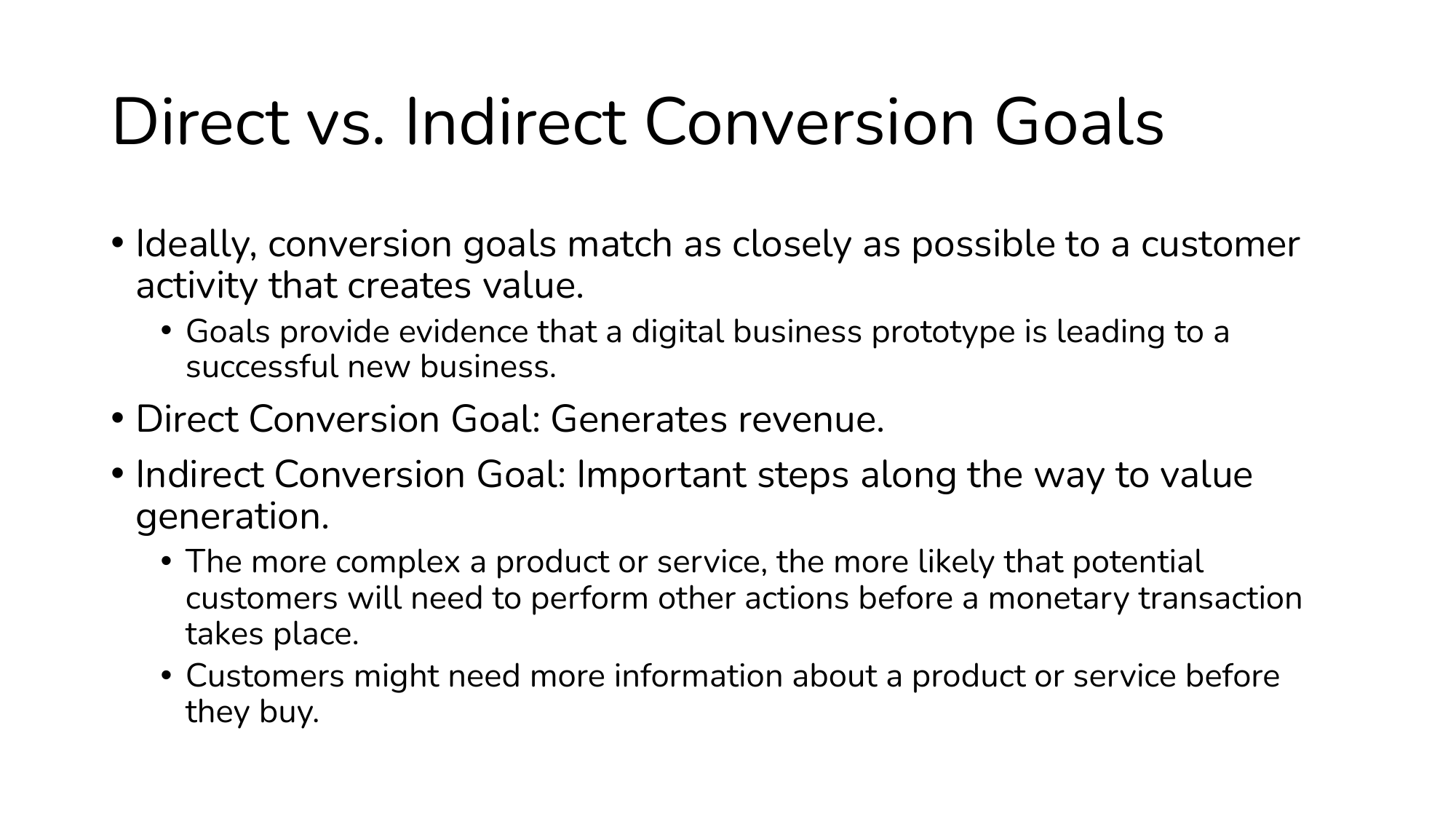

# Direct vs. Indirect Conversion Goals
Ideally, conversion goals match as closely as possible to a customer activity that creates value.
Goals provide evidence that a digital business prototype is leading to a successful new business.
Direct Conversion Goal: Generates revenue.
Indirect Conversion Goal: Important steps along the way to value generation.
The more complex a product or service, the more likely that potential customers will need to perform other actions before a monetary transaction takes place.
Customers might need more information about a product or service before they buy.